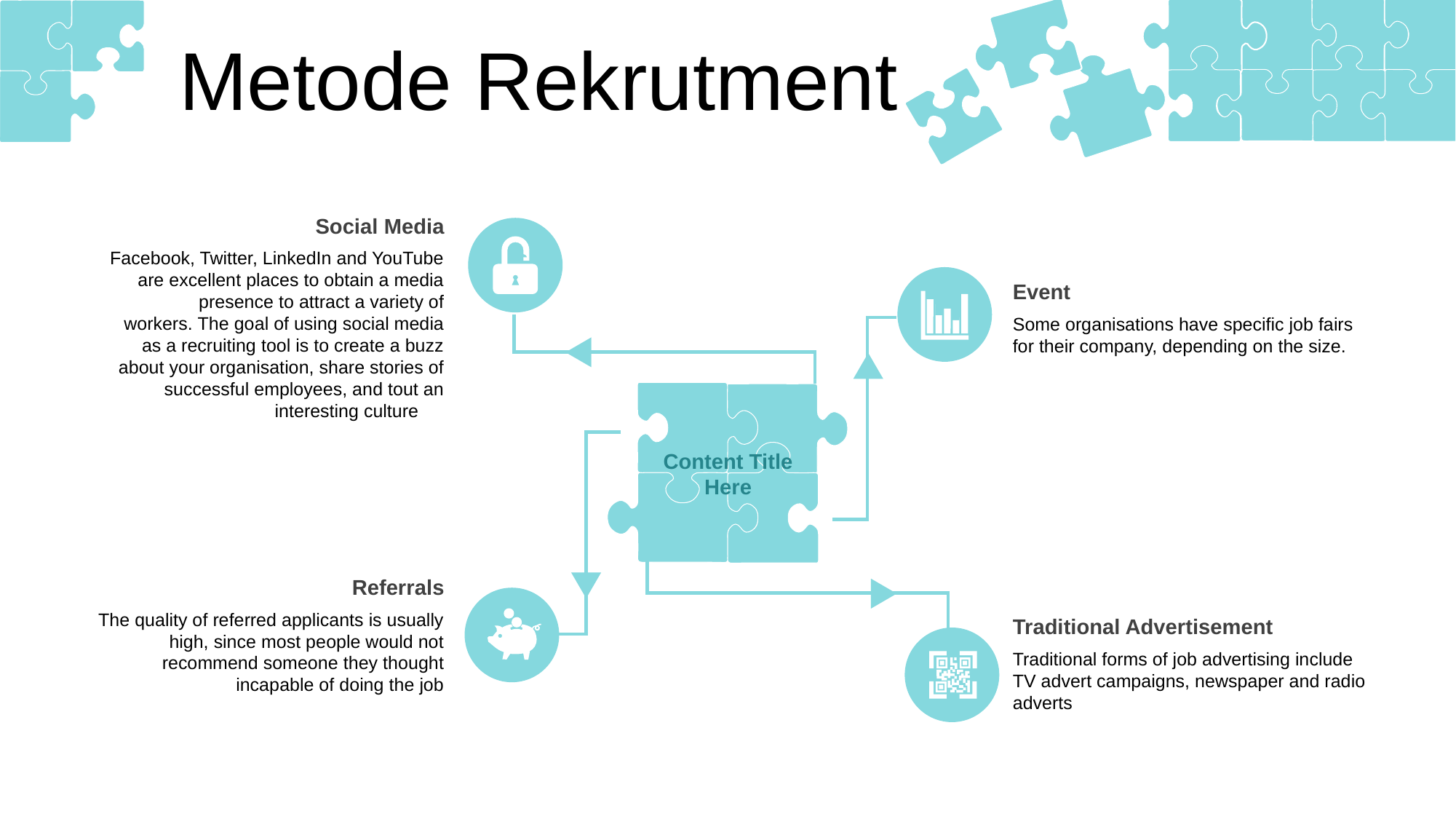

Metode Rekrutment
Social Media
Facebook, Twitter, LinkedIn and YouTube are excellent places to obtain a media presence to attract a variety of workers. The goal of using social media as a recruiting tool is to create a buzz about your organisation, share stories of successful employees, and tout an interesting culture

Event
Some organisations have specific job fairs for their company, depending on the size.

Content Title
Here

Referrals
The quality of referred applicants is usually high, since most people would not recommend someone they thought incapable of doing the job

Traditional Advertisement
Traditional forms of job advertising include TV advert campaigns, newspaper and radio adverts